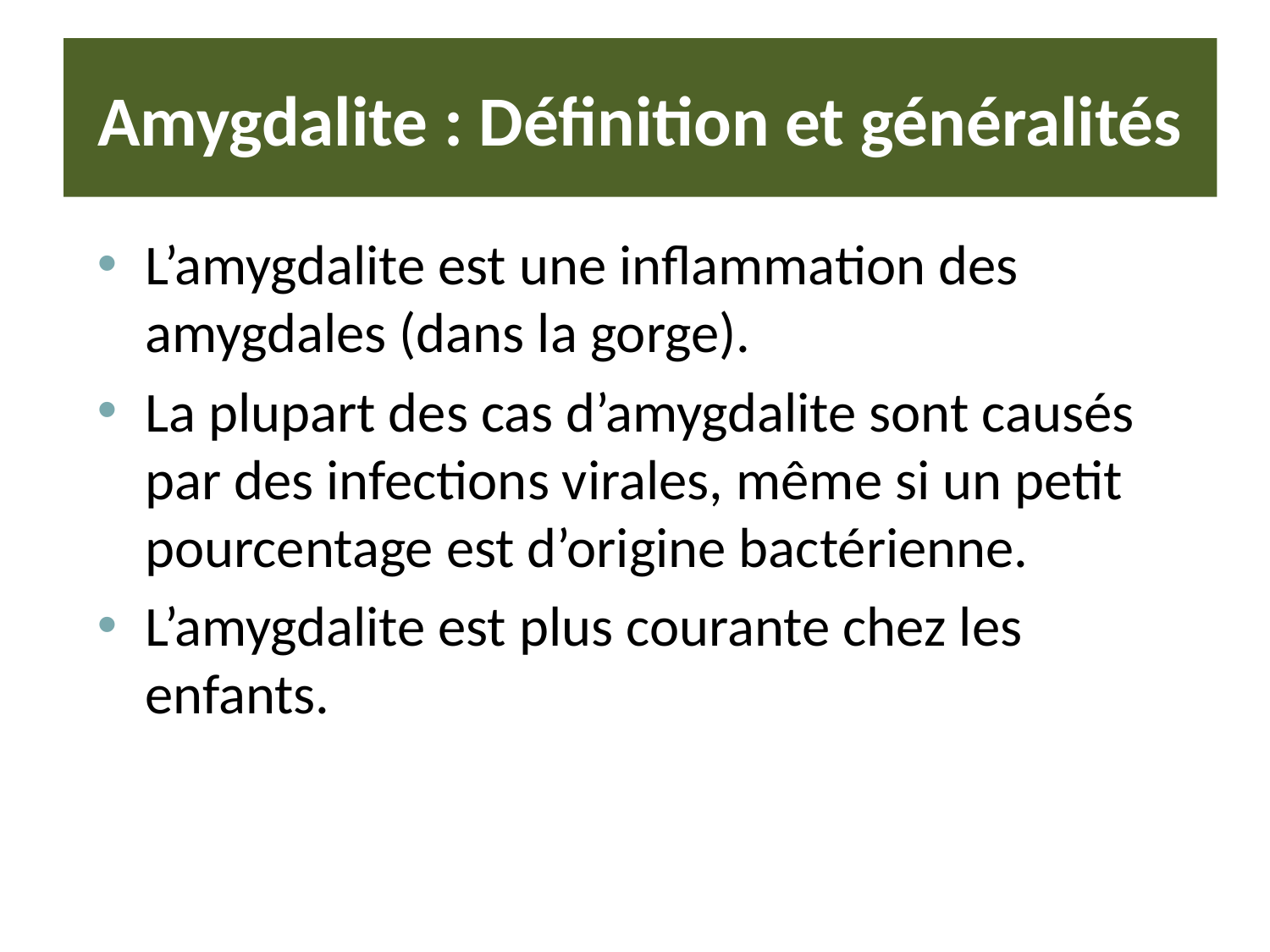

# Amygdalite : Définition et généralités
L’amygdalite est une inflammation des amygdales (dans la gorge).
La plupart des cas d’amygdalite sont causés par des infections virales, même si un petit pourcentage est d’origine bactérienne.
L’amygdalite est plus courante chez les enfants.